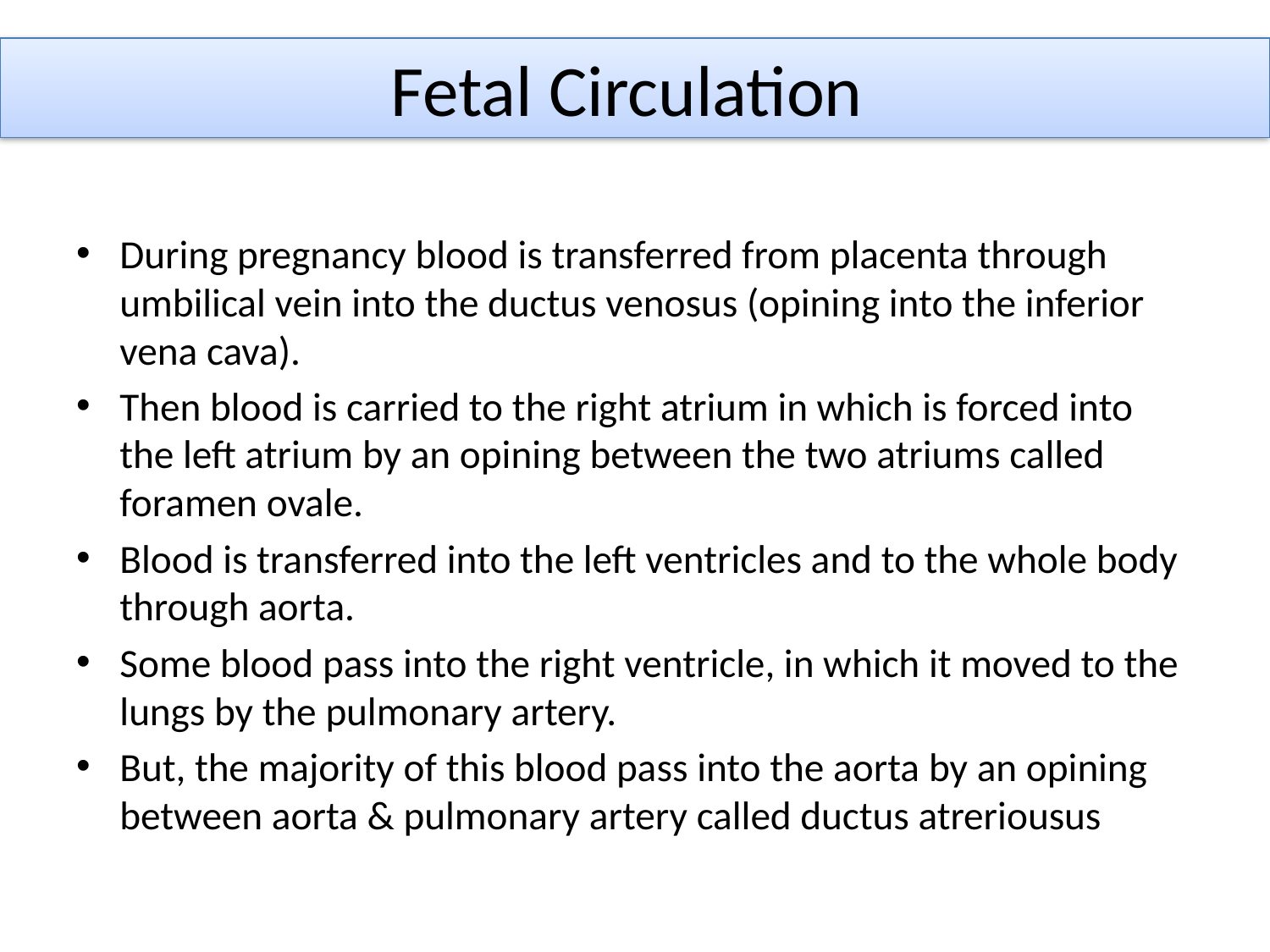

# Fetal Circulation
During pregnancy blood is transferred from placenta through umbilical vein into the ductus venosus (opining into the inferior vena cava).
Then blood is carried to the right atrium in which is forced into the left atrium by an opining between the two atriums called foramen ovale.
Blood is transferred into the left ventricles and to the whole body through aorta.
Some blood pass into the right ventricle, in which it moved to the lungs by the pulmonary artery.
But, the majority of this blood pass into the aorta by an opining between aorta & pulmonary artery called ductus atreriousus